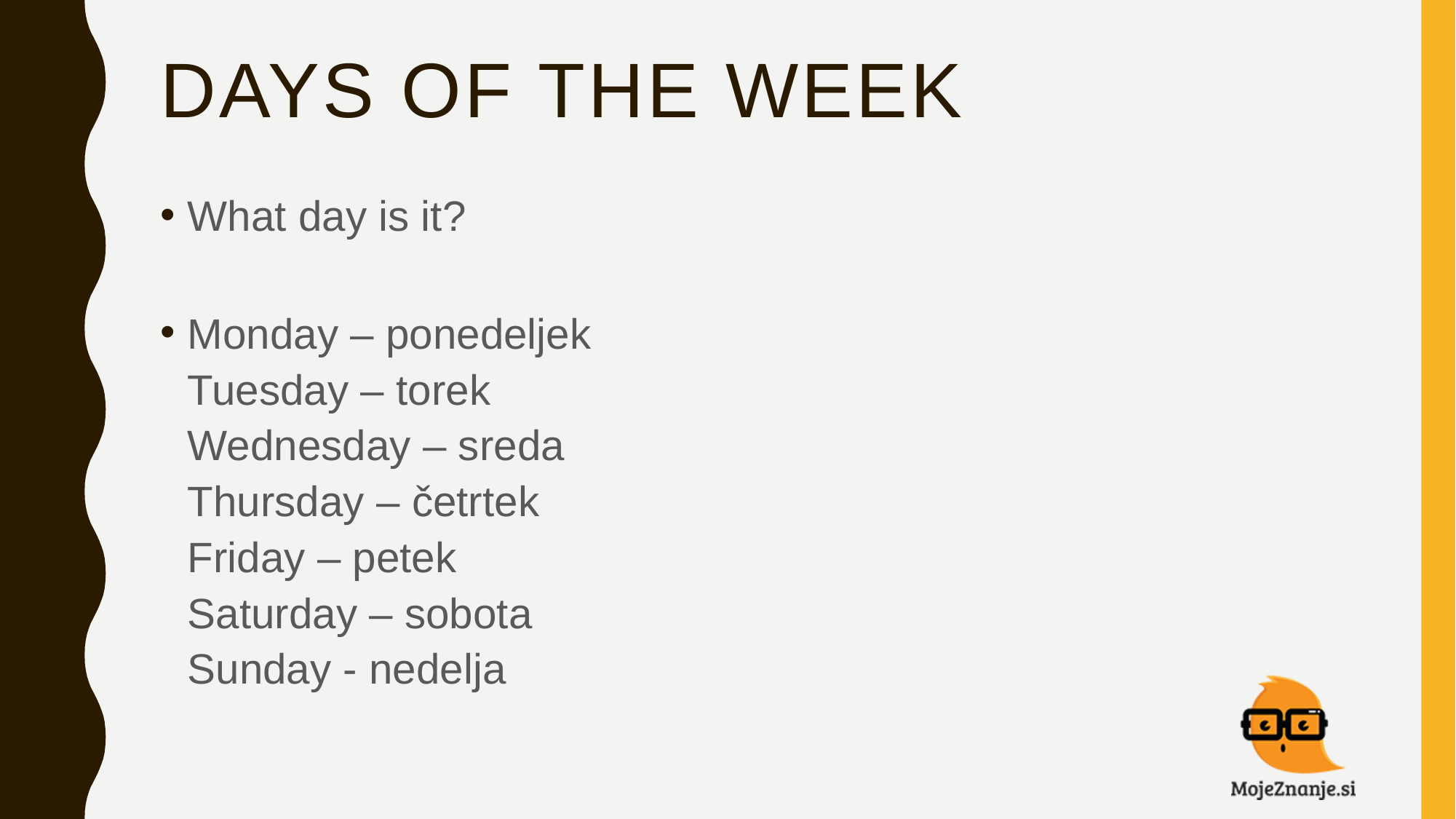

# DAYS OF THE WEEK
What day is it?
Monday – ponedeljek
Tuesday – torek
Wednesday – sreda
Thursday – četrtek
Friday – petek
Saturday – sobota
Sunday - nedelja